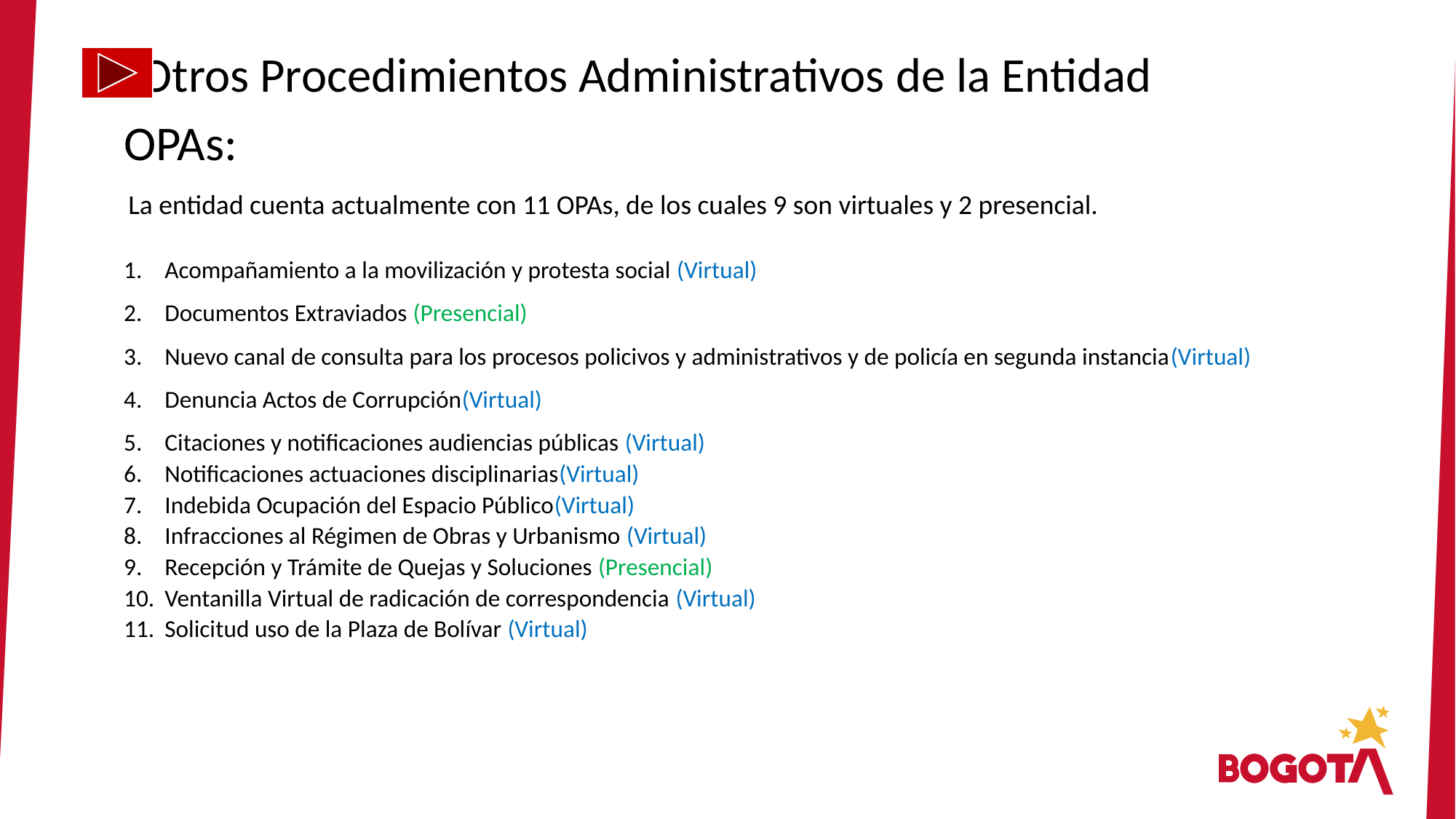

Otros Procedimientos Administrativos de la Entidad

OPAs:
La entidad cuenta actualmente con 11 OPAs, de los cuales 9 son virtuales y 2 presencial.
Acompañamiento a la movilización y protesta social (Virtual)
Documentos Extraviados (Presencial)
Nuevo canal de consulta para los procesos policivos y administrativos y de policía en segunda instancia(Virtual)
Denuncia Actos de Corrupción(Virtual)
Citaciones y notificaciones audiencias públicas (Virtual)
Notificaciones actuaciones disciplinarias(Virtual)
Indebida Ocupación del Espacio Público(Virtual)
Infracciones al Régimen de Obras y Urbanismo (Virtual)
Recepción y Trámite de Quejas y Soluciones (Presencial)
Ventanilla Virtual de radicación de correspondencia (Virtual)
Solicitud uso de la Plaza de Bolívar (Virtual)